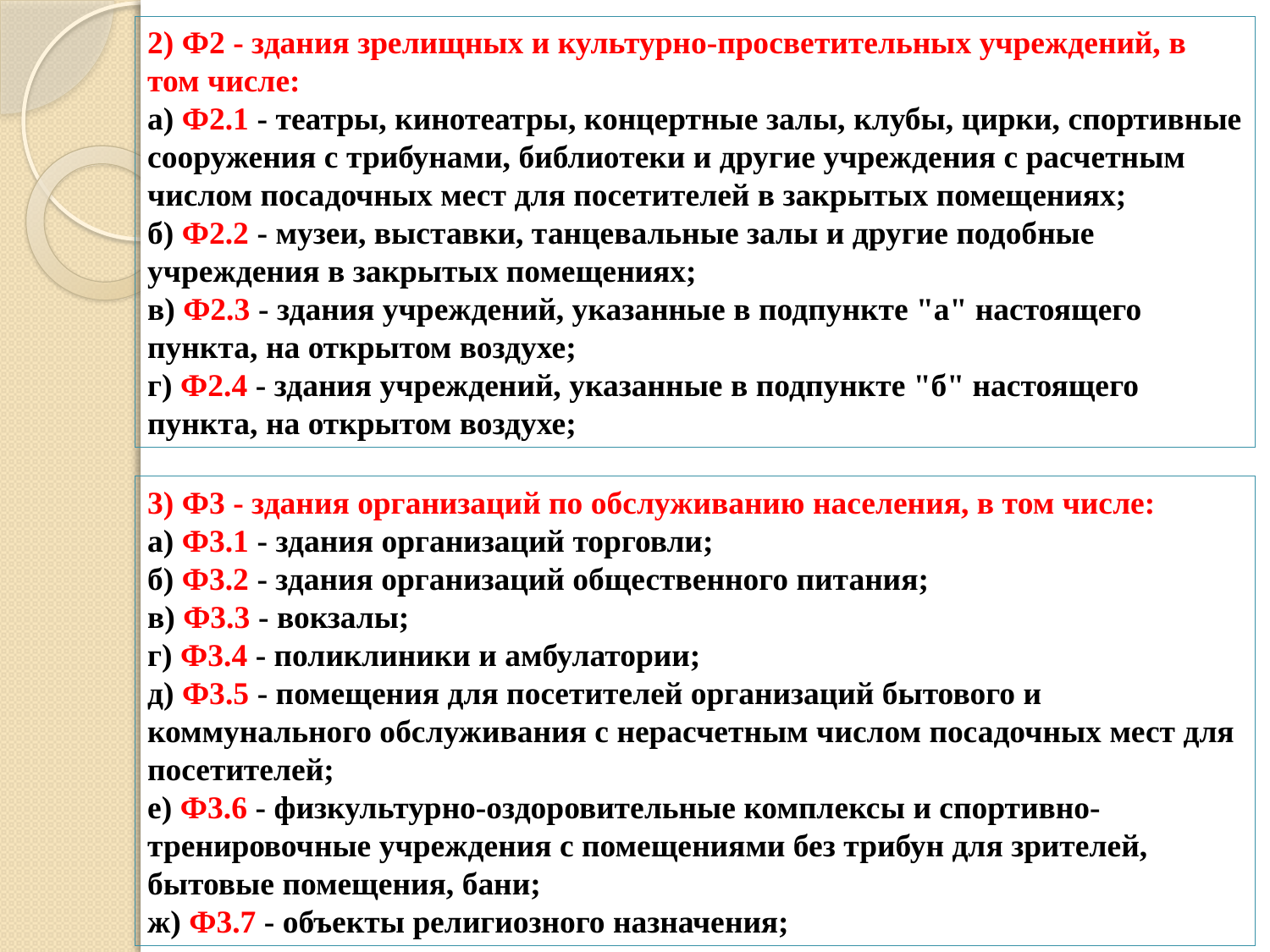

2) Ф2 - здания зрелищных и культурно-просветительных учреждений, в том числе:
а) Ф2.1 - театры, кинотеатры, концертные залы, клубы, цирки, спортивные сооружения с трибунами, библиотеки и другие учреждения с расчетным числом посадочных мест для посетителей в закрытых помещениях;
б) Ф2.2 - музеи, выставки, танцевальные залы и другие подобные учреждения в закрытых помещениях;
в) Ф2.3 - здания учреждений, указанные в подпункте "а" настоящего пункта, на открытом воздухе;
г) Ф2.4 - здания учреждений, указанные в подпункте "б" настоящего пункта, на открытом воздухе;
3) Ф3 - здания организаций по обслуживанию населения, в том числе:
а) Ф3.1 - здания организаций торговли;
б) Ф3.2 - здания организаций общественного питания;
в) Ф3.3 - вокзалы;
г) Ф3.4 - поликлиники и амбулатории;
д) Ф3.5 - помещения для посетителей организаций бытового и коммунального обслуживания с нерасчетным числом посадочных мест для посетителей;
е) Ф3.6 - физкультурно-оздоровительные комплексы и спортивно-тренировочные учреждения с помещениями без трибун для зрителей, бытовые помещения, бани;
ж) Ф3.7 - объекты религиозного назначения;